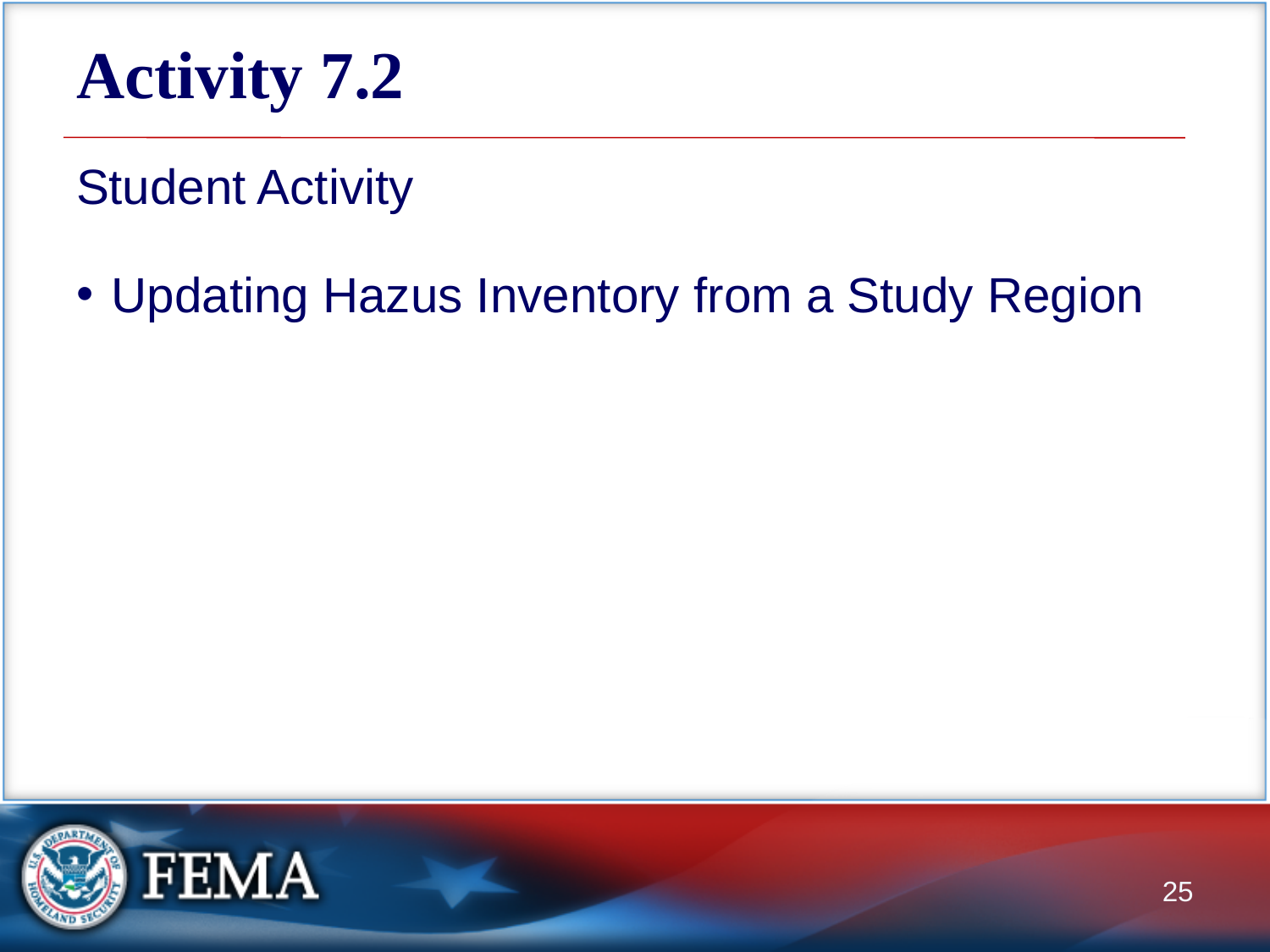

# Activity 7.2
Student Activity
Updating Hazus Inventory from a Study Region
25